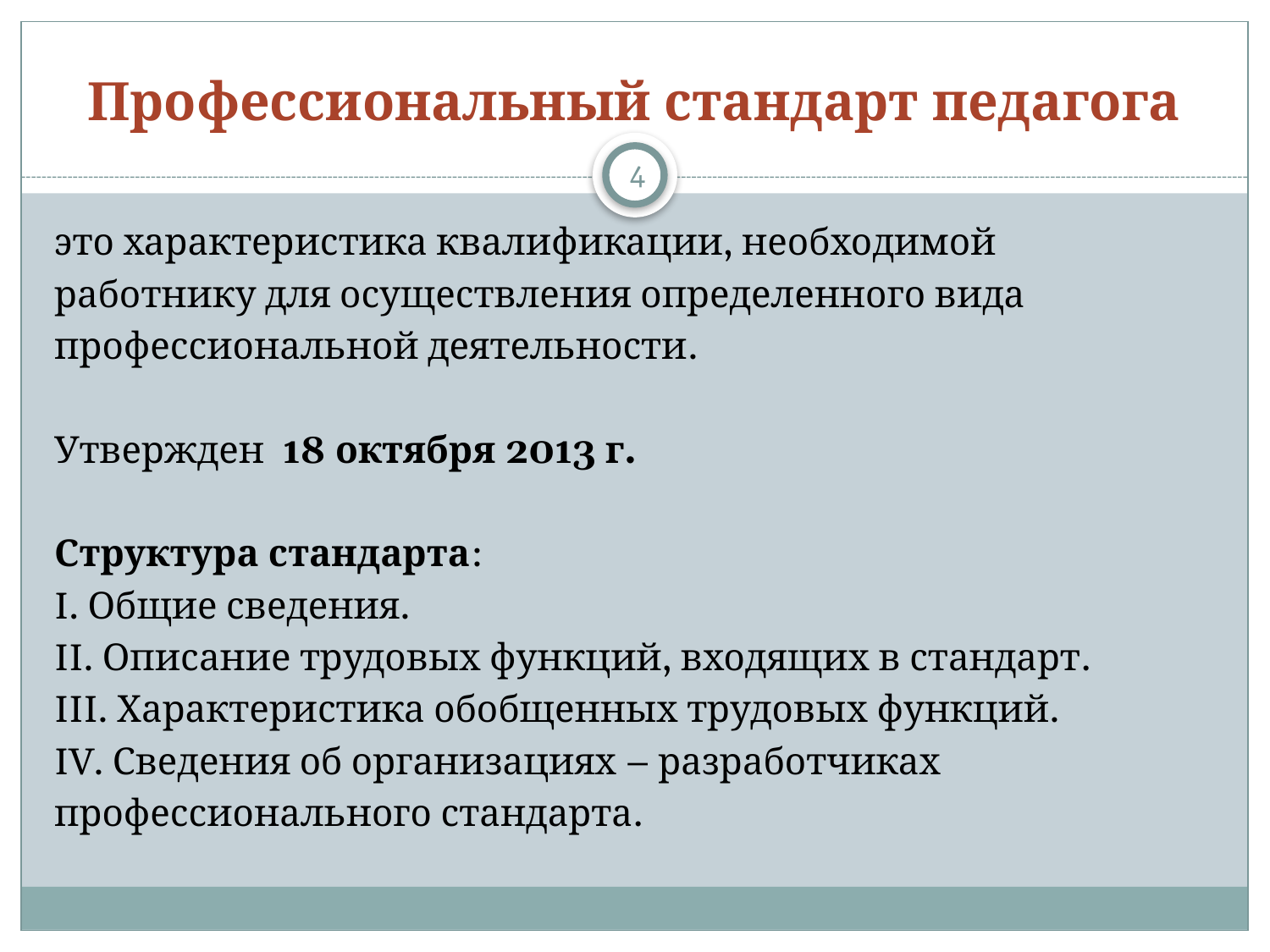

# Профессиональный стандарт педагога
4
это характеристика квалификации, необходимой
работнику для осуществления определенного вида
профессиональной деятельности.

Утвержден  18 октября 2013 г.

Структура стандарта:
I. Общие сведения.
II. Описание трудовых функций, входящих в стандарт.
III. Характеристика обобщенных трудовых функций.
IV. Сведения об организациях – разработчиках
профессионального стандарта.